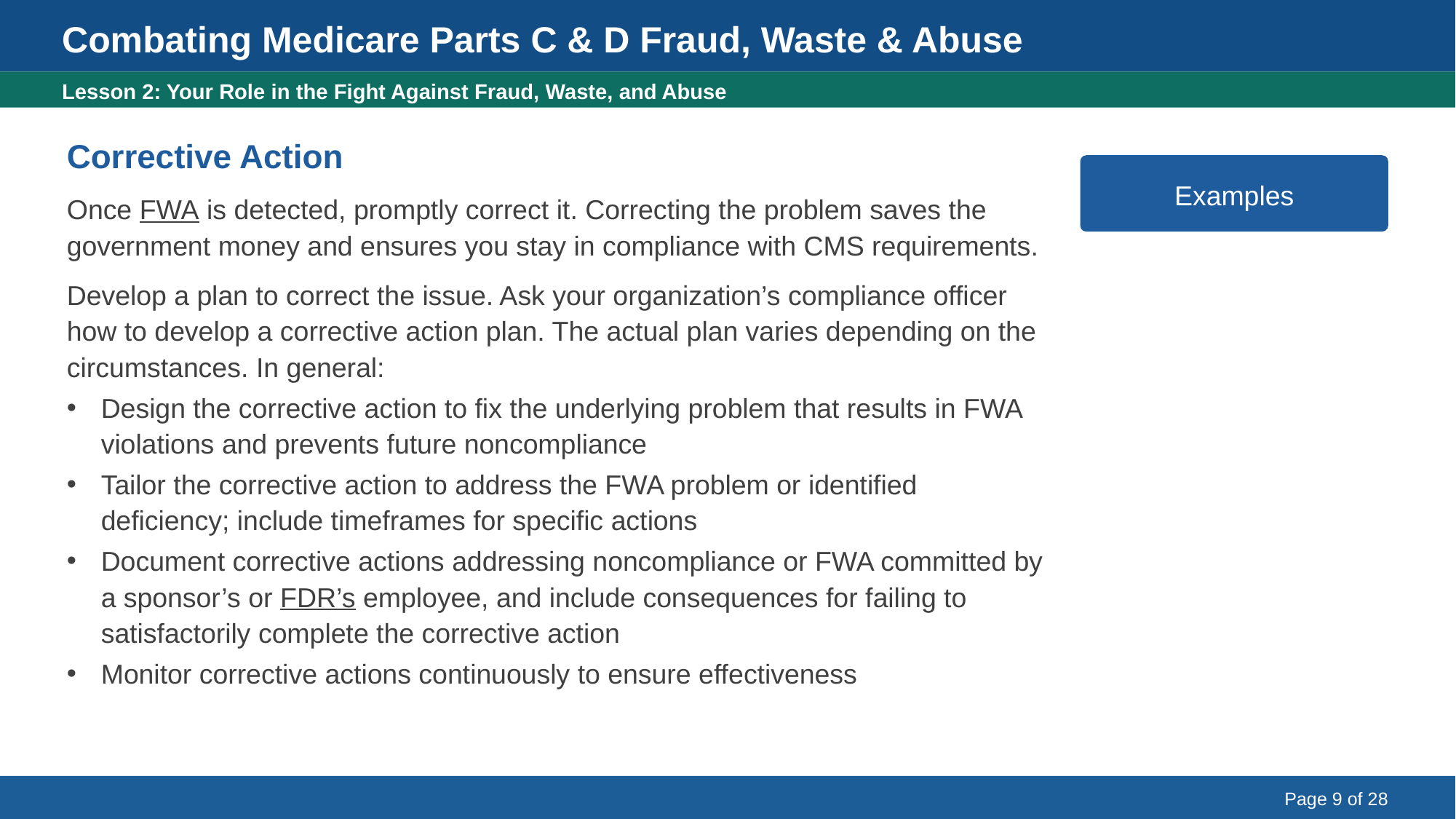

Combating Medicare Parts C & D Fraud, Waste & Abuse
Corrective action

Lesson 2: Your Role in the Fight Against Fraud, Waste, and Abuse
Corrective Action
Once FWA is detected, promptly correct it. Correcting the problem saves the government money and ensures you stay in compliance with CMS requirements.
Develop a plan to correct the issue. Ask your organization’s compliance officer how to develop a corrective action plan. The actual plan varies depending on the circumstances. In general:
Design the corrective action to fix the underlying problem that results in FWA violations and prevents future noncompliance
Tailor the corrective action to address the FWA problem or identified deficiency; include timeframes for specific actions
Document corrective actions addressing noncompliance or FWA committed by a sponsor’s or FDR’s employee, and include consequences for failing to satisfactorily complete the corrective action
Monitor corrective actions continuously to ensure effectiveness
Examples

Page 9 of 28